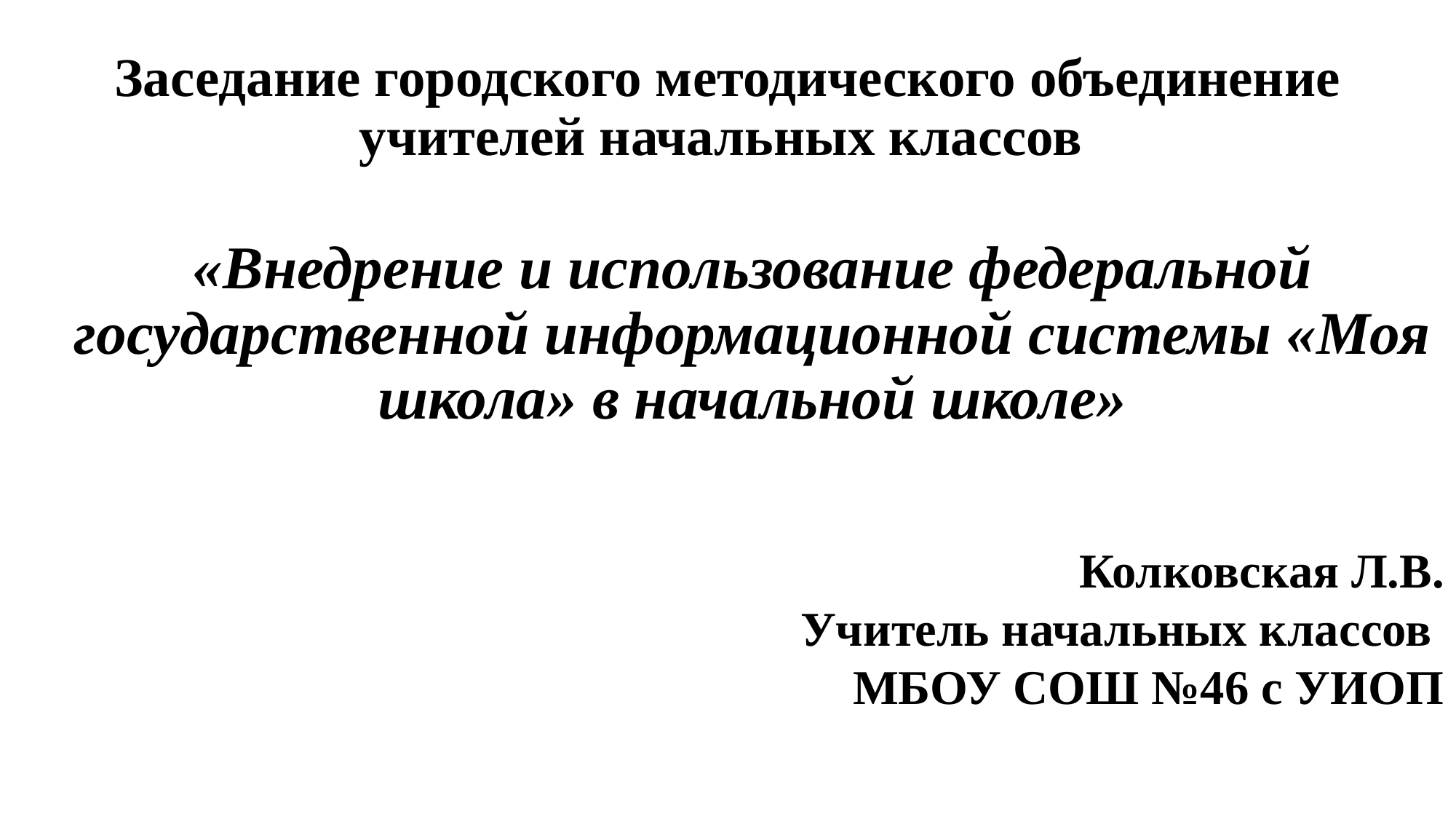

# Заседание городского методического объединение учителей начальных классов
«Внедрение и использование федеральной государственной информационной системы «Моя школа» в начальной школе»
Колковская Л.В.
Учитель начальных классов
МБОУ СОШ №46 с УИОП